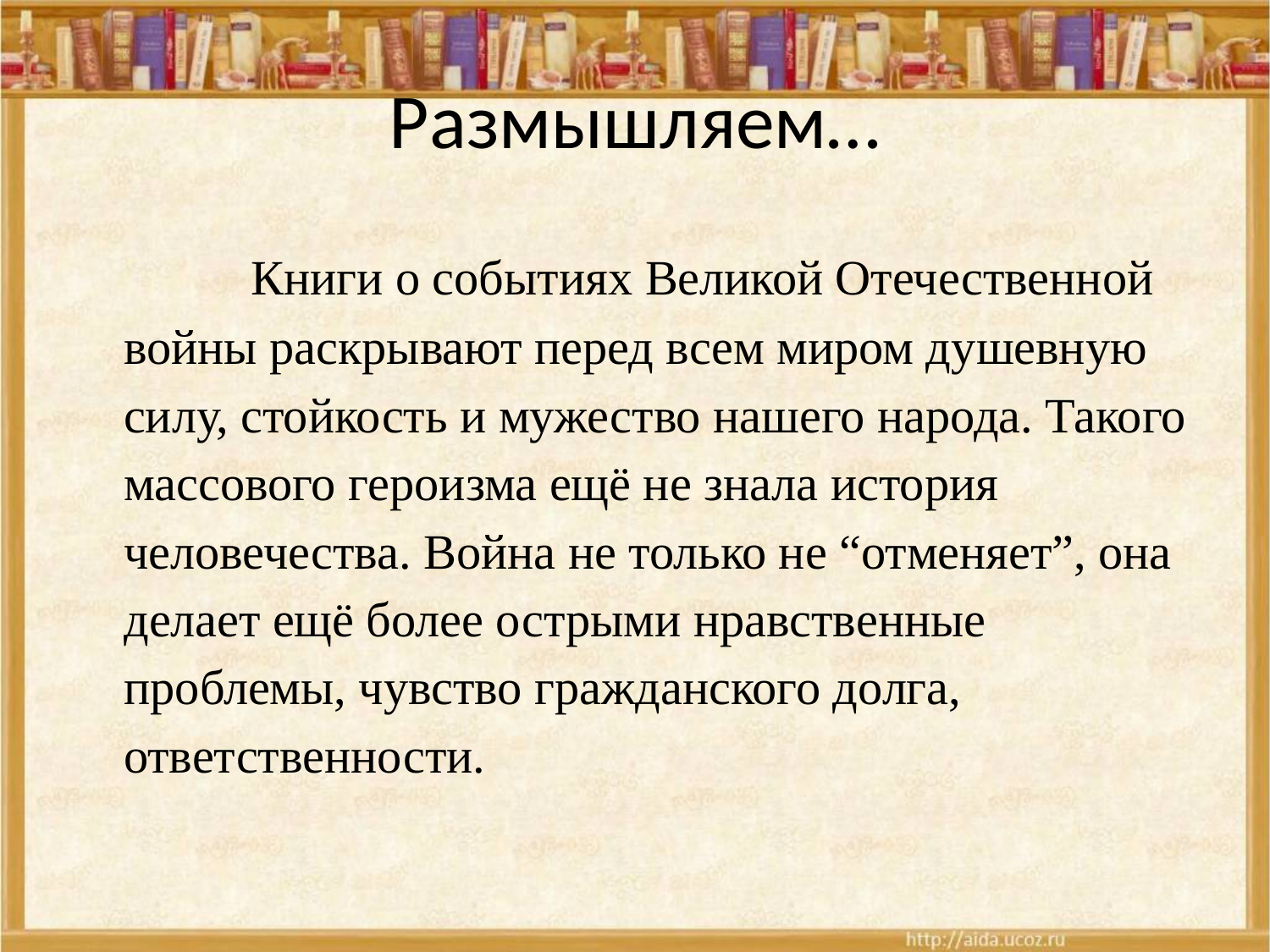

# Размышляем…
	Книги о событиях Великой Отечественной войны раскрывают перед всем миром душевную силу, стойкость и мужество нашего народа. Такого массового героизма ещё не знала история человечества. Война не только не “отменяет”, она делает ещё более острыми нравственные проблемы, чувство гражданского долга, ответственности.